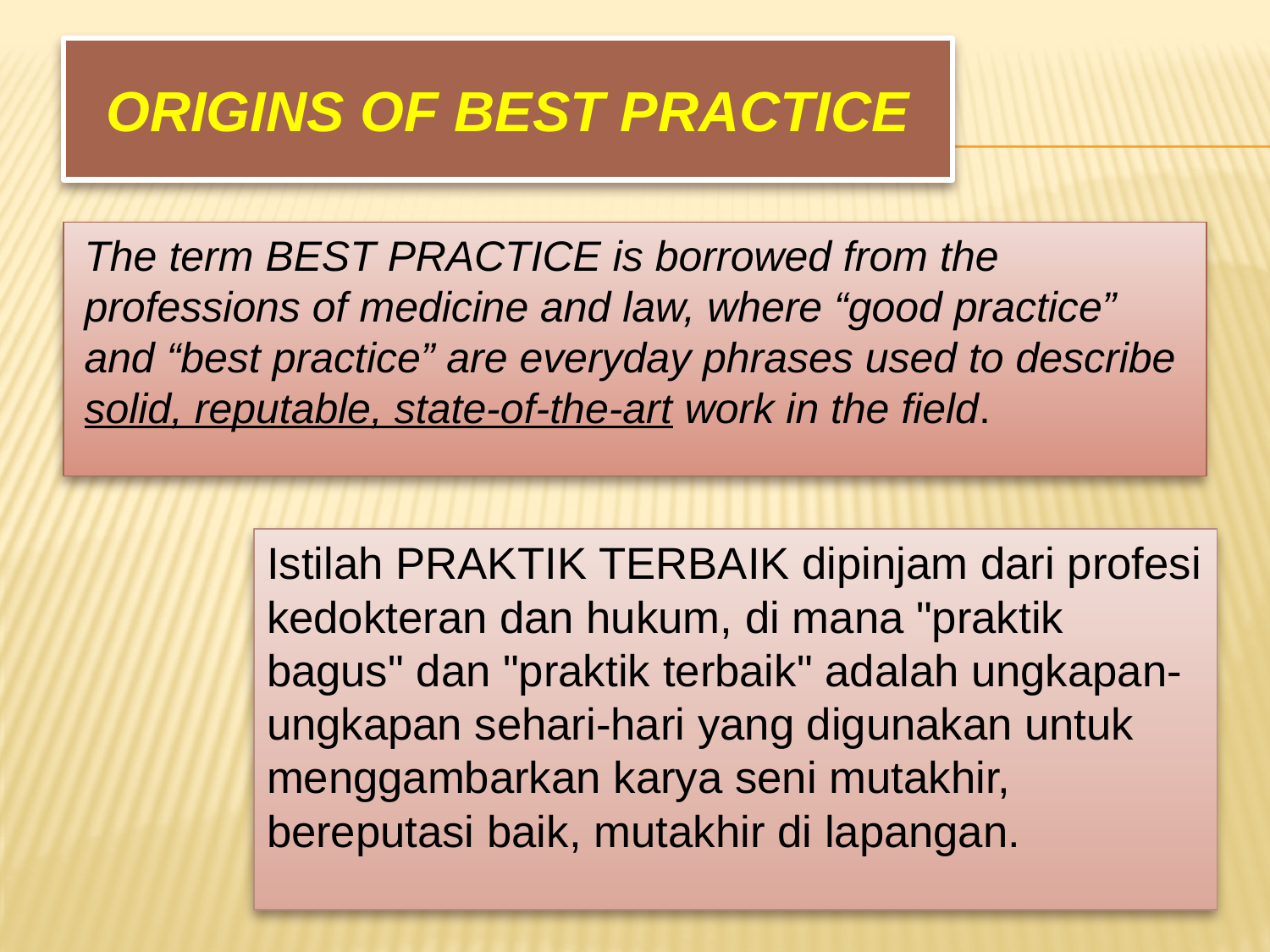

# Origins of Best Practice
The term BEST PRACTICE is borrowed from the professions of medicine and law, where “good practice” and “best practice” are everyday phrases used to describe solid, reputable, state-of-the-art work in the field.
Istilah PRAKTIK TERBAIK dipinjam dari profesi kedokteran dan hukum, di mana "praktik bagus" dan "praktik terbaik" adalah ungkapan-ungkapan sehari-hari yang digunakan untuk menggambarkan karya seni mutakhir, bereputasi baik, mutakhir di lapangan.